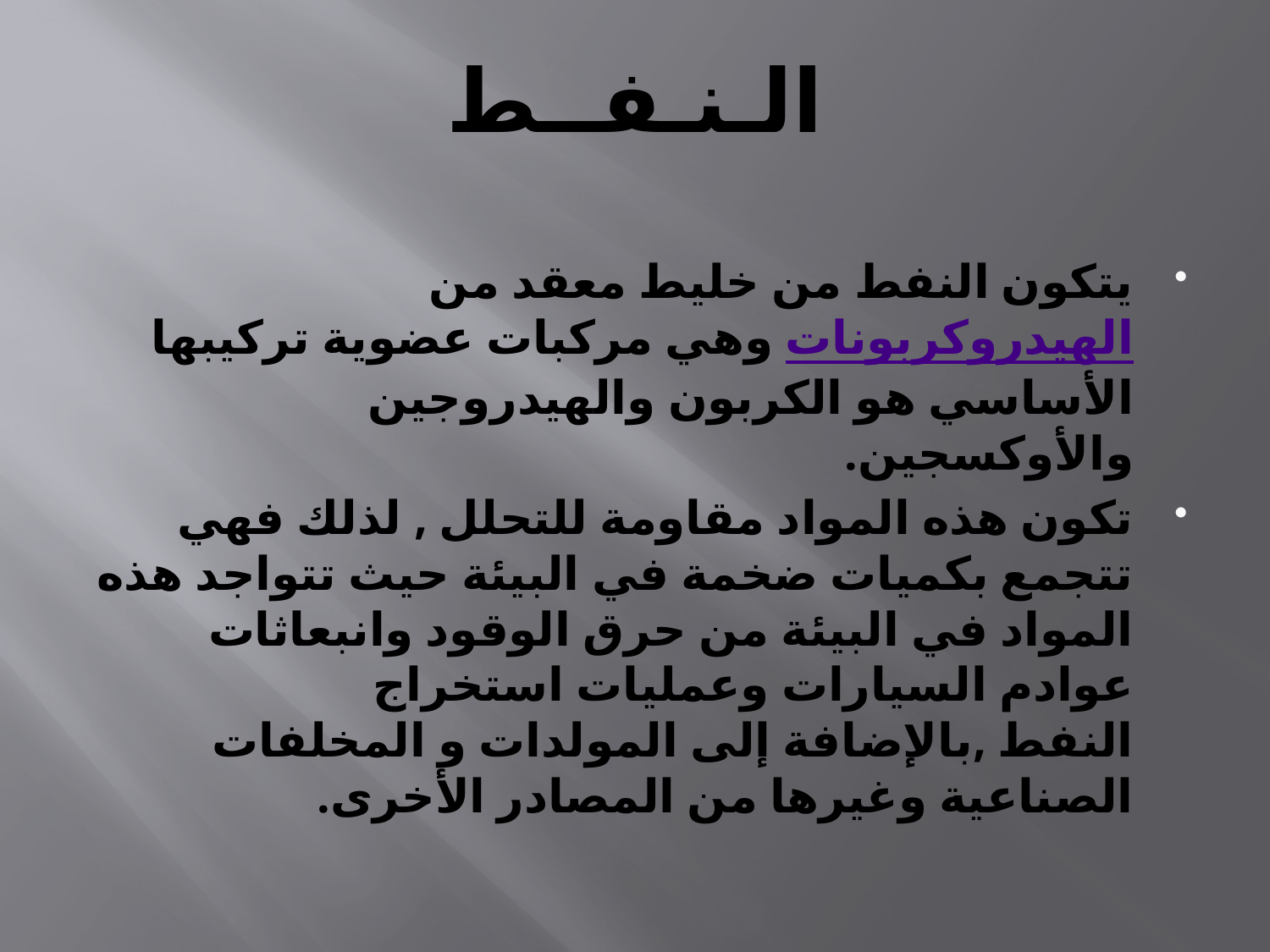

# الـنـفــط
يتكون النفط من خليط معقد من الهيدروكربونات وهي مركبات عضوية تركيبها الأساسي هو الكربون والهيدروجين والأوكسجين.
تكون هذه المواد مقاومة للتحلل , لذلك فهي تتجمع بكميات ضخمة في البيئة حيث تتواجد هذه المواد في البيئة من حرق الوقود وانبعاثات عوادم السيارات وعمليات استخراج النفط ,بالإضافة إلى المولدات و المخلفات الصناعية وغيرها من المصادر الأخرى.